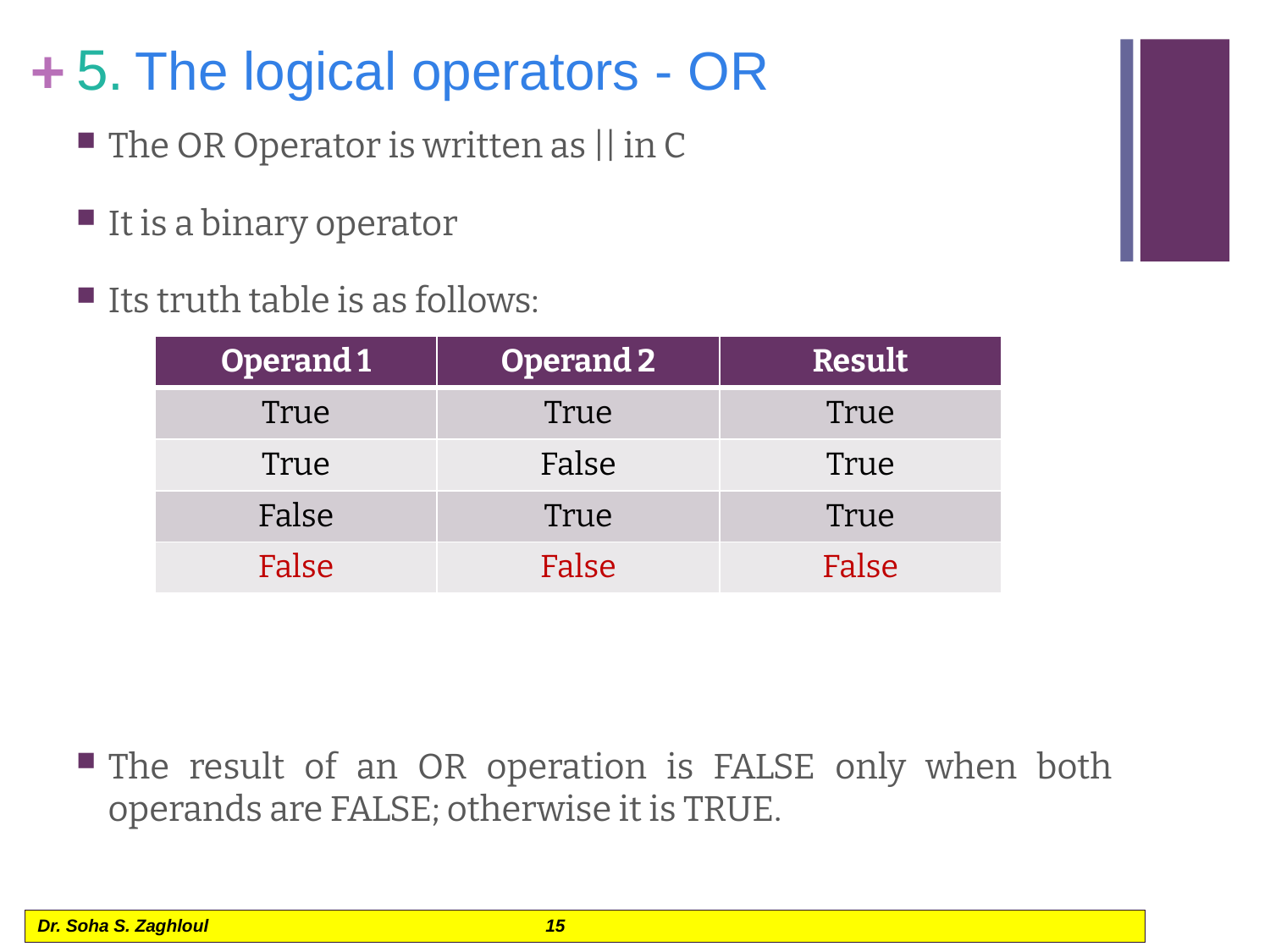

# 5. The logical operators - OR
The OR Operator is written as || in C
It is a binary operator
Its truth table is as follows:

The result of an OR operation is FALSE only when both operands are FALSE; otherwise it is TRUE.
| Operand 1 | Operand 2 | Result |
| --- | --- | --- |
| True | True | True |
| True | False | True |
| False | True | True |
| False | False | False |
Dr. Soha S. Zaghloul			15